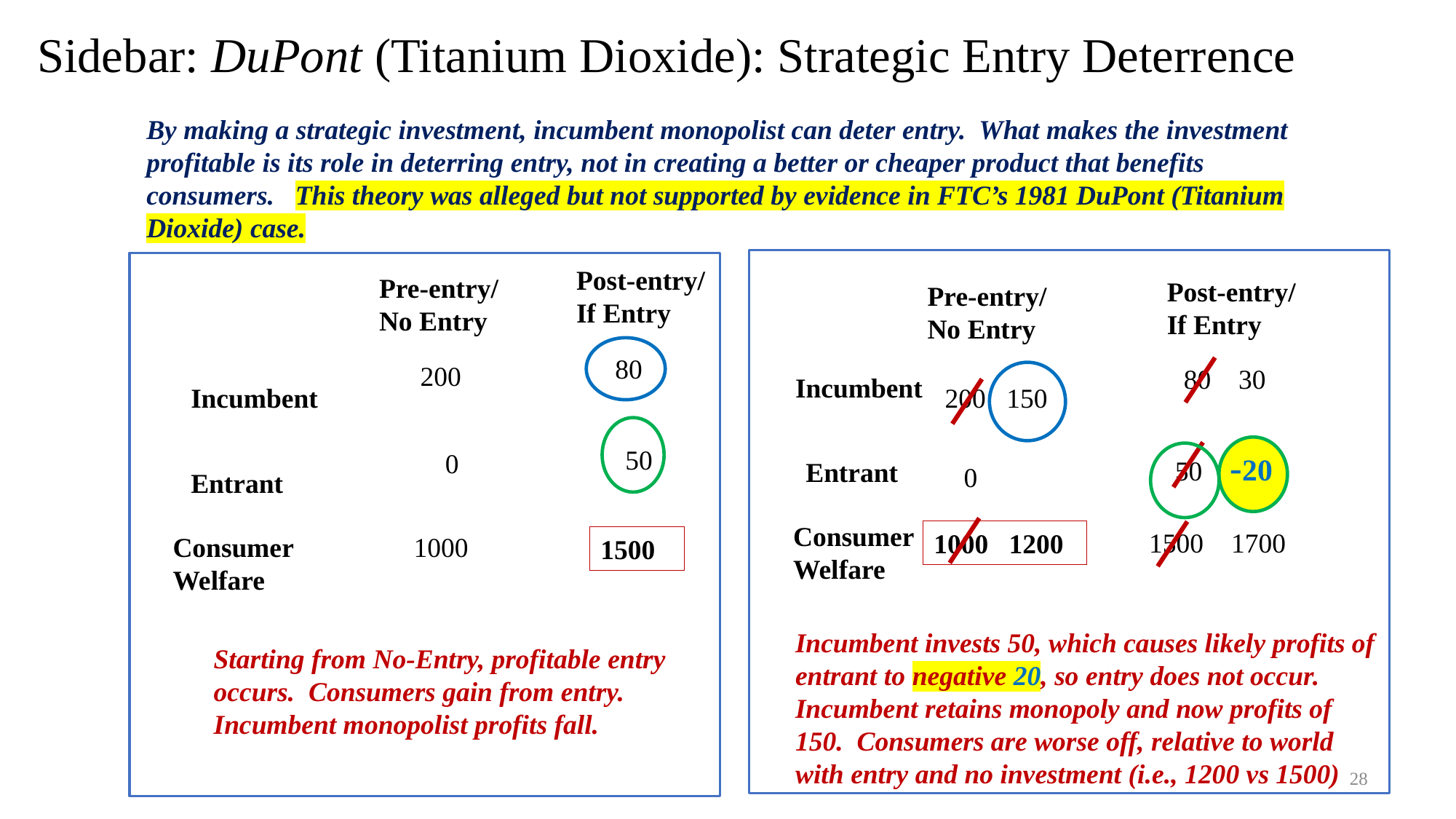

# Sidebar: DuPont (Titanium Dioxide): Strategic Entry Deterrence
By making a strategic investment, incumbent monopolist can deter entry.  What makes the investment profitable is its role in deterring entry, not in creating a better or cheaper product that benefits consumers.   This theory was alleged but not supported by evidence in FTC’s 1981 DuPont (Titanium Dioxide) case.

Post-entry/
If Entry
Pre-entry/
No Entry
Post-entry/
If Entry
Pre-entry/
No Entry

  80
200
  80    30

Incumbent
Incumbent
200   150

50

   50    -20
   0

Entrant
   0
Entrant
Consumer
Welfare
1500    1700
1000   1200
Consumer
Welfare
1000
1500
Incumbent invests 50, which causes likely profits of entrant to negative 20, so entry does not occur.  Incumbent retains monopoly and now profits of 150.  Consumers are worse off, relative to world with entry and no investment (i.e., 1200 vs 1500)
Starting from No-Entry, profitable entry occurs.  Consumers gain from entry.  Incumbent monopolist profits fall.
28